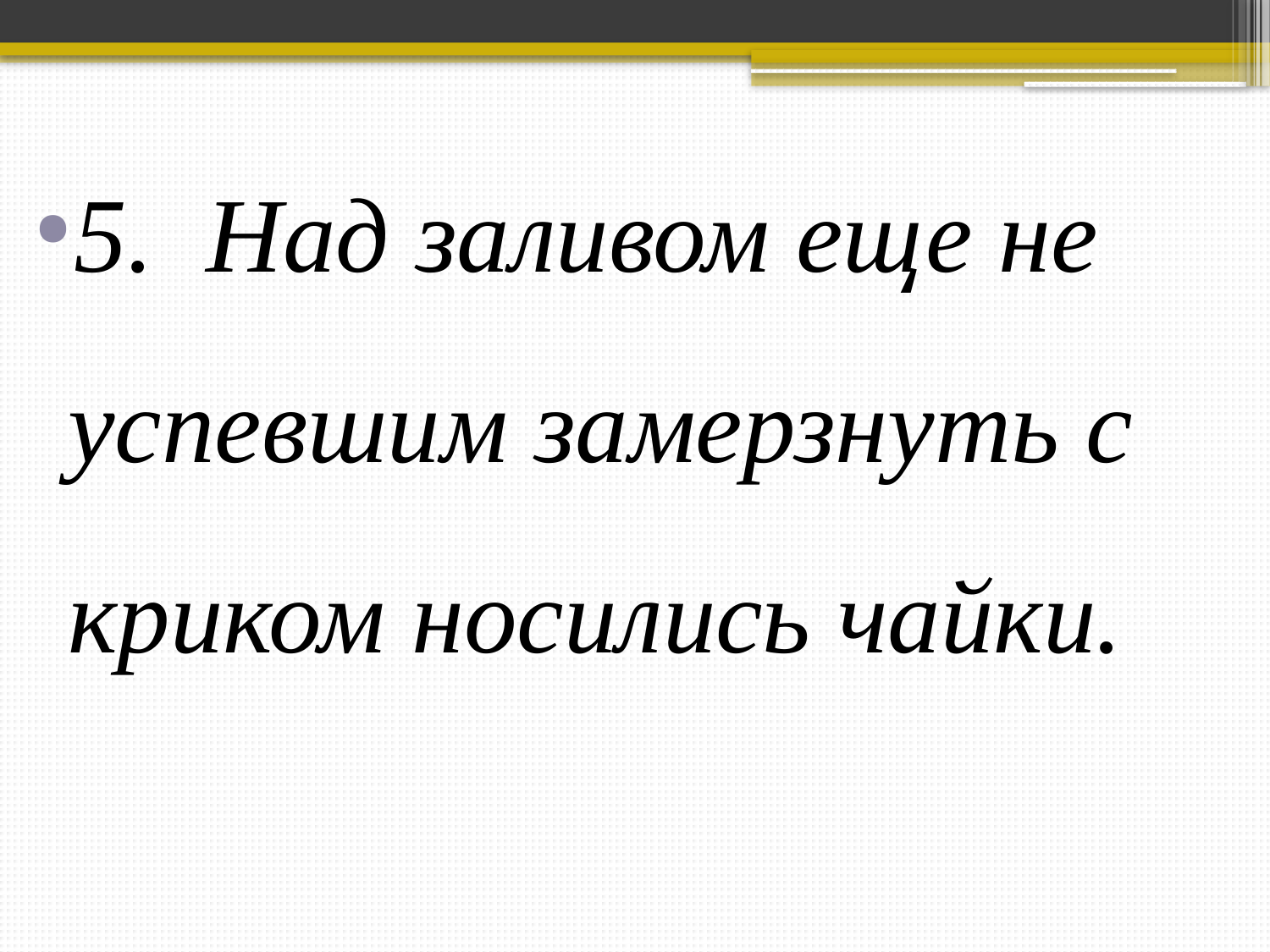

5.  Над заливом еще не успевшим замерзнуть с криком носились чайки.